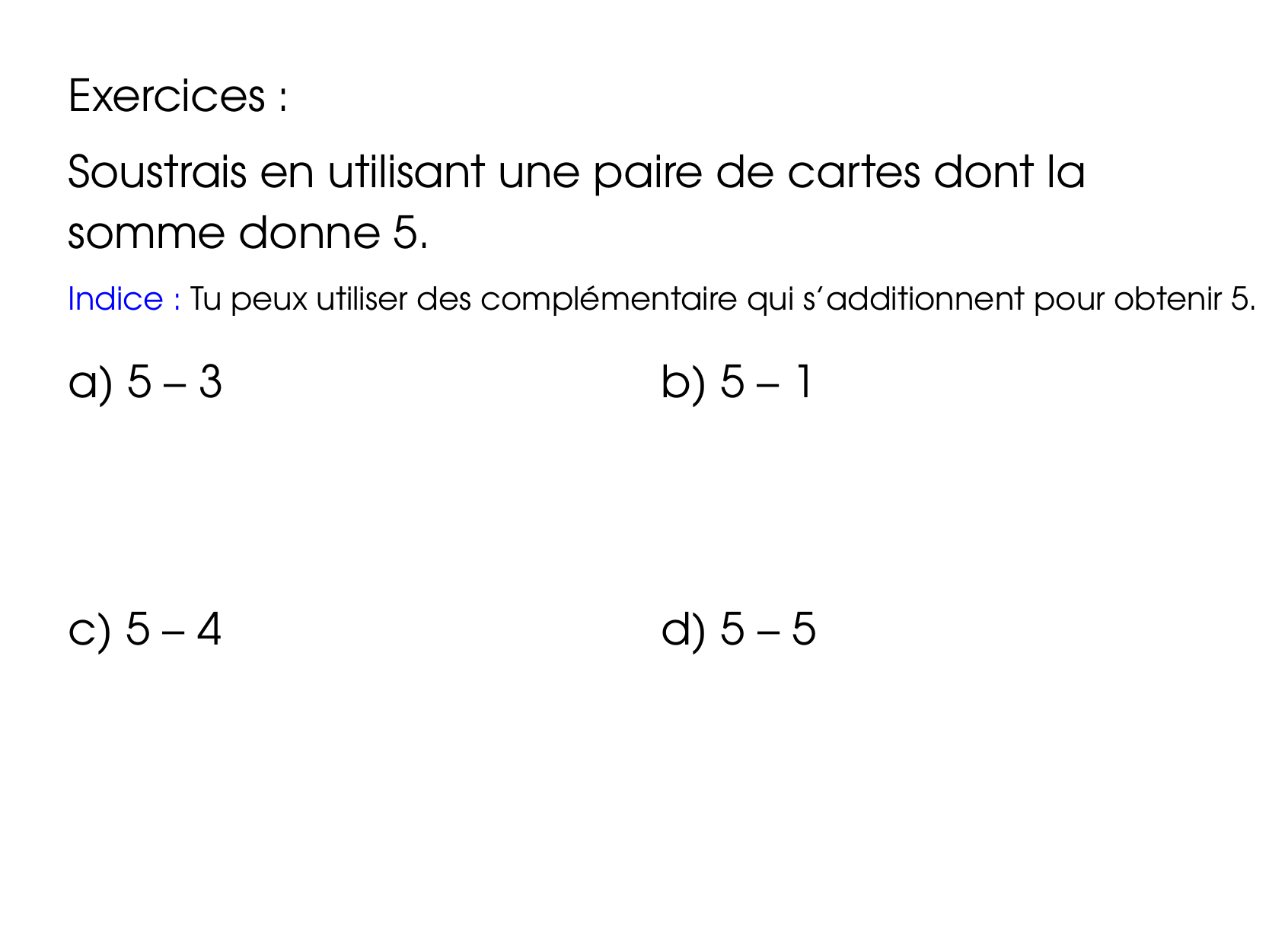

Exercices :
Soustrais en utilisant une paire de cartes dont la
somme donne 5.
Indice : Tu peux utiliser des complémentaire qui s’additionnent pour obtenir 5.
a) 5 – 3
b) 5 – 1
c) 5 – 4
d) 5 – 5